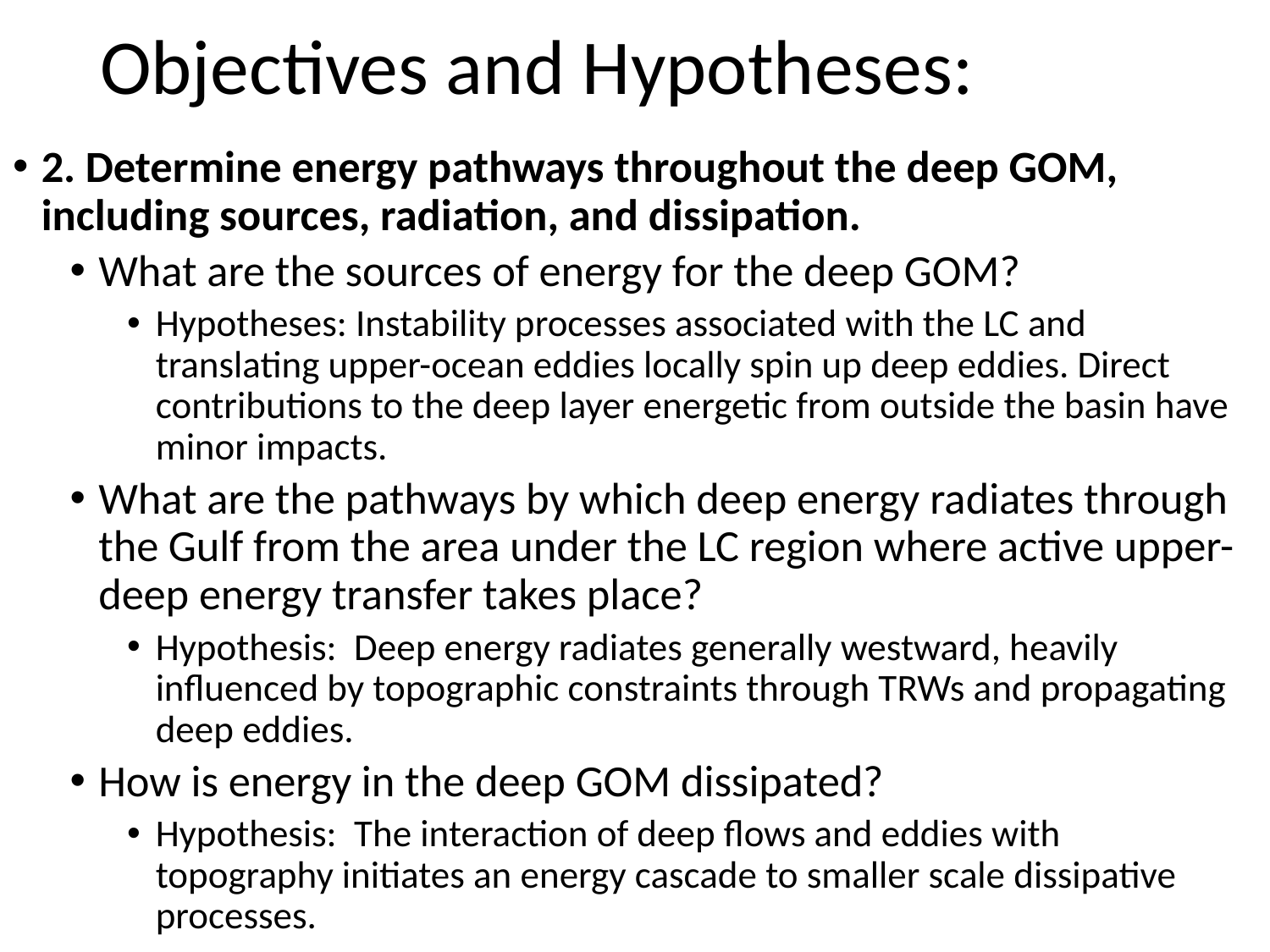

# Objectives and Hypotheses:
2. Determine energy pathways throughout the deep GOM, including sources, radiation, and dissipation.
What are the sources of energy for the deep GOM?
Hypotheses: Instability processes associated with the LC and translating upper-ocean eddies locally spin up deep eddies. Direct contributions to the deep layer energetic from outside the basin have minor impacts.
What are the pathways by which deep energy radiates through the Gulf from the area under the LC region where active upper-deep energy transfer takes place?
Hypothesis:  Deep energy radiates generally westward, heavily influenced by topographic constraints through TRWs and propagating deep eddies.
How is energy in the deep GOM dissipated?
Hypothesis:  The interaction of deep flows and eddies with topography initiates an energy cascade to smaller scale dissipative processes.